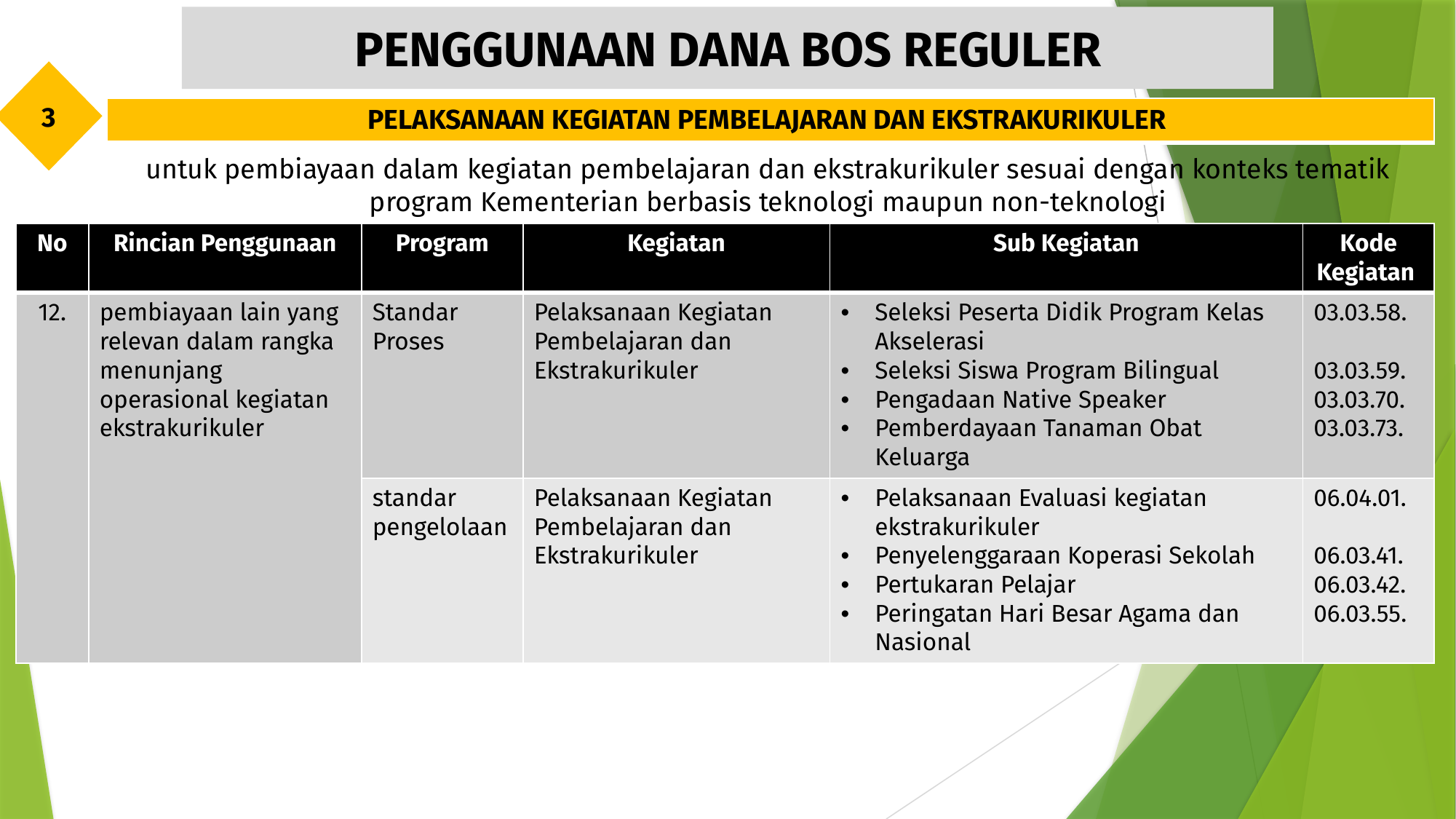

PENGGUNAAN DANA BOS REGULER
3
| PELAKSANAAN KEGIATAN PEMBELAJARAN DAN EKSTRAKURIKULER |
| --- |
untuk pembiayaan dalam kegiatan pembelajaran dan ekstrakurikuler sesuai dengan konteks tematik program Kementerian berbasis teknologi maupun non-teknologi
| No | Rincian Penggunaan | Program | Kegiatan | Sub Kegiatan | Kode Kegiatan |
| --- | --- | --- | --- | --- | --- |
| 12. | pembiayaan lain yang relevan dalam rangka menunjang operasional kegiatan ekstrakurikuler | Standar Proses | Pelaksanaan Kegiatan Pembelajaran dan Ekstrakurikuler | Seleksi Peserta Didik Program Kelas Akselerasi Seleksi Siswa Program Bilingual Pengadaan Native Speaker Pemberdayaan Tanaman Obat Keluarga | 03.03.58. 03.03.59. 03.03.70. 03.03.73. |
|  |  | standar pengelolaan | Pelaksanaan Kegiatan Pembelajaran dan Ekstrakurikuler | Pelaksanaan Evaluasi kegiatan ekstrakurikuler Penyelenggaraan Koperasi Sekolah Pertukaran Pelajar Peringatan Hari Besar Agama dan Nasional | 06.04.01. 06.03.41. 06.03.42. 06.03.55. |